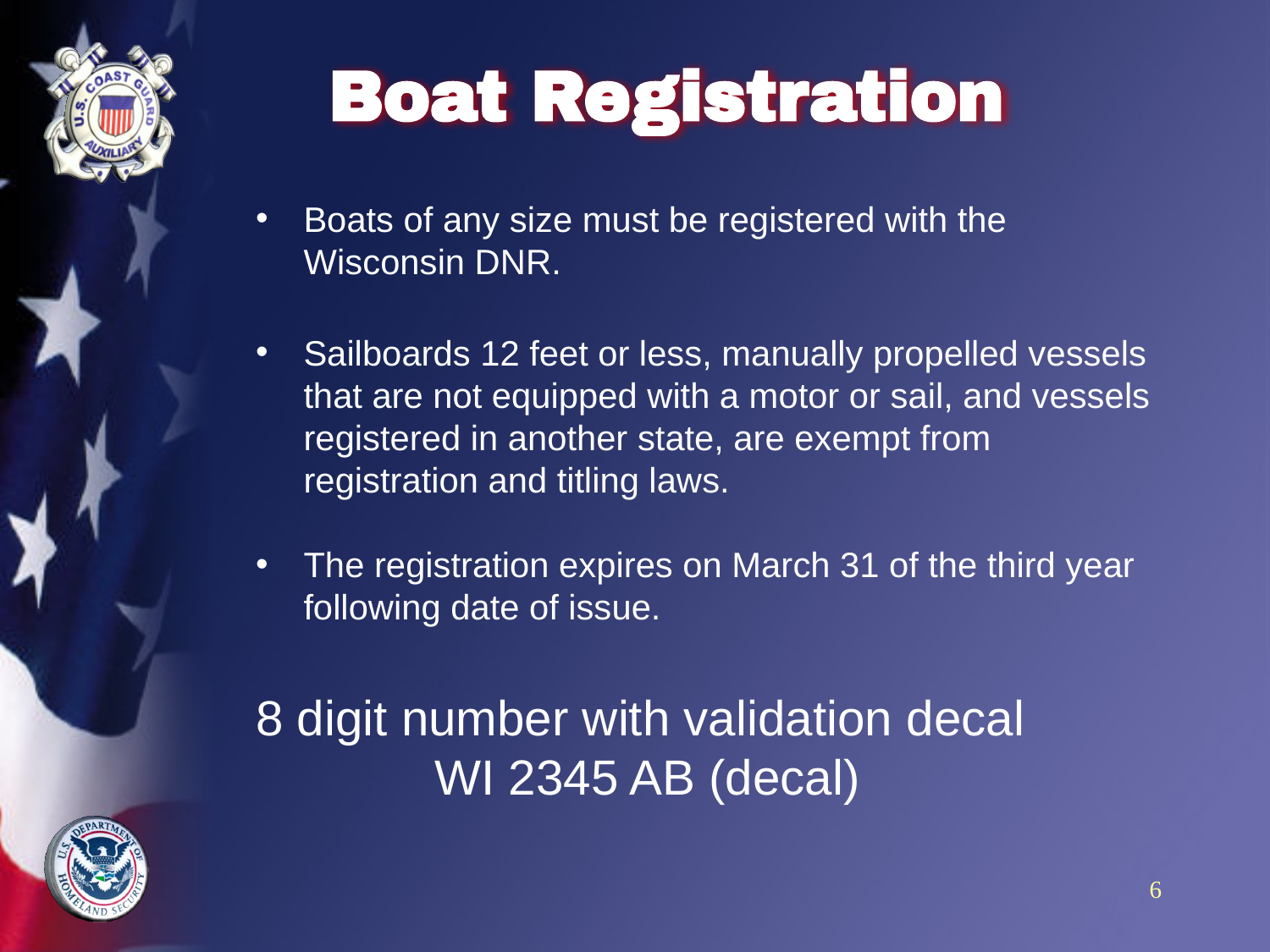

# Boat Registration
Boats of any size must be registered with the Wisconsin DNR.
Sailboards 12 feet or less, manually propelled vessels that are not equipped with a motor or sail, and vessels registered in another state, are exempt from registration and titling laws.

The registration expires on March 31 of the third year following date of issue.

8 digit number with validation decal
             WI 2345 AB (decal)

6